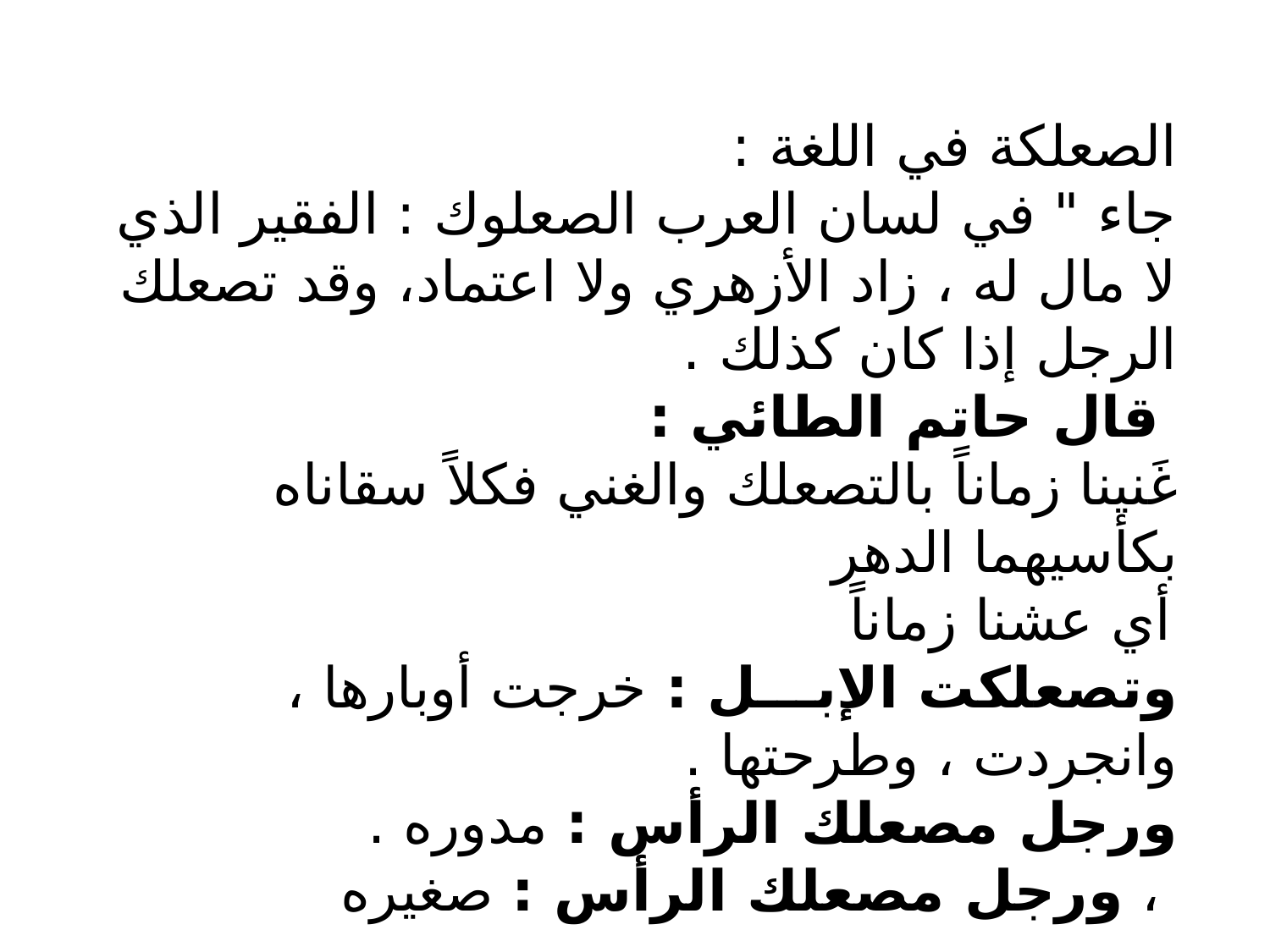

الصعلكة في اللغة :
	جاء " في لسان العرب الصعلوك : الفقير الذي لا مال له ، زاد الأزهري ولا اعتماد، وقد تصعلك الرجل إذا كان كذلك .
 قال حاتم الطائي :
غَنينا زماناً بالتصعلك والغني 	فكلاً سقاناه بكأسيهما الدهر
أي عشنا زماناً
وتصعلكت الإبـــل : خرجت أوبارها ، وانجردت ، وطرحتها .
ورجل مصعلك الرأس : مدوره .
ورجل مصعلك الرأس : صغيره ،